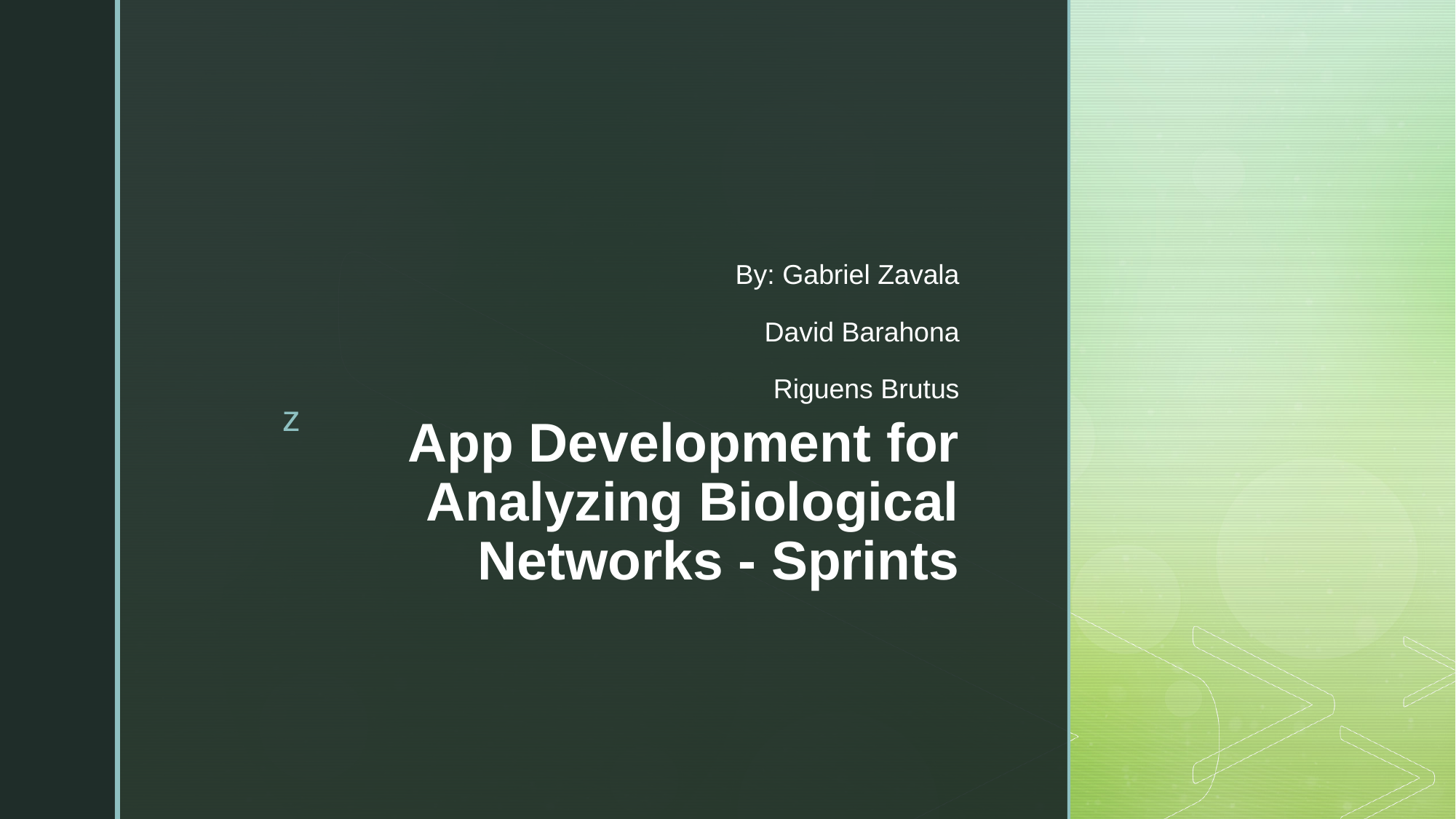

By: Gabriel Zavala
David Barahona
Riguens Brutus
# App Development for Analyzing Biological Networks - Sprints